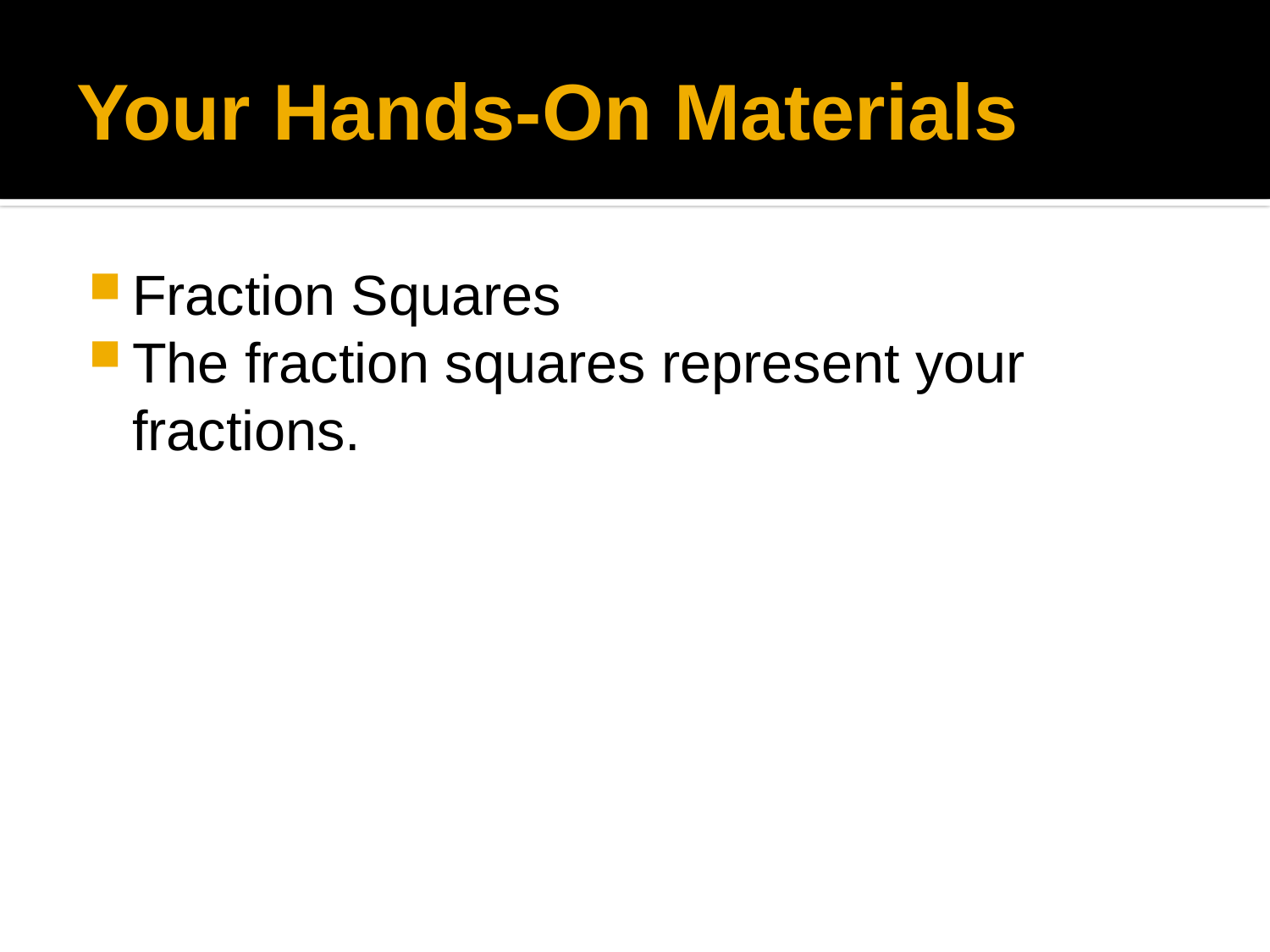

# Your Hands-On Materials
Fraction Squares
The fraction squares represent your fractions.